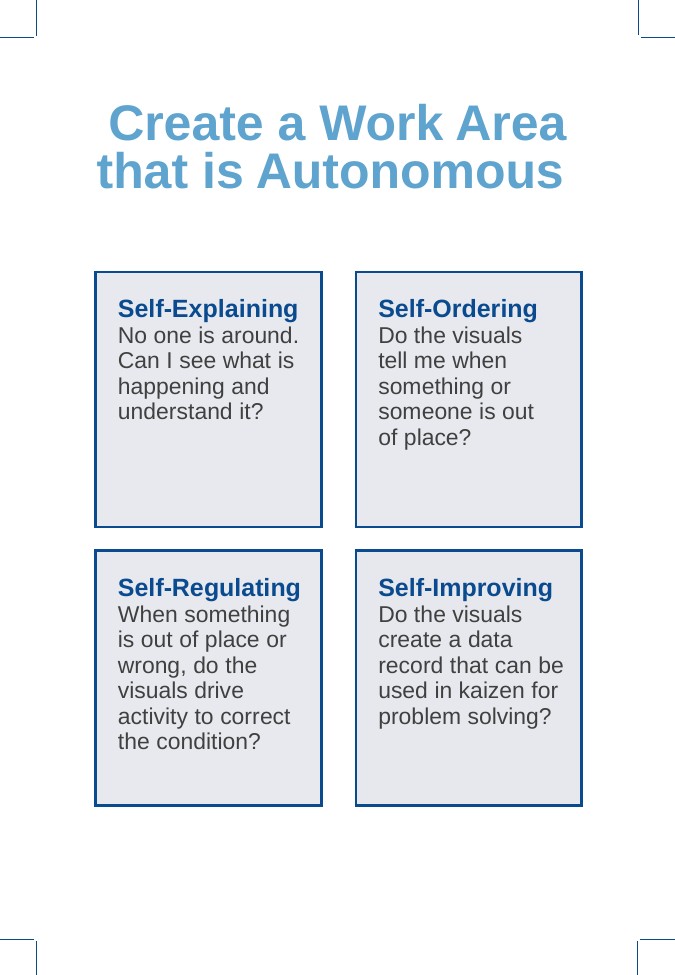

# Create a Work Area that is Autonomous
| Self-Explaining  No one is around.  Can I see what is happening and understand it? |  | Self-Ordering  Do the visuals tell me when something or someone is out of place? |
| --- | --- | --- |
|  |  |  |
| Self-Regulating  When something is out of place or wrong, do the visuals drive activity to correct the condition? |  | Self-Improving  Do the visuals create a data record that can be used in kaizen for problem solving? |